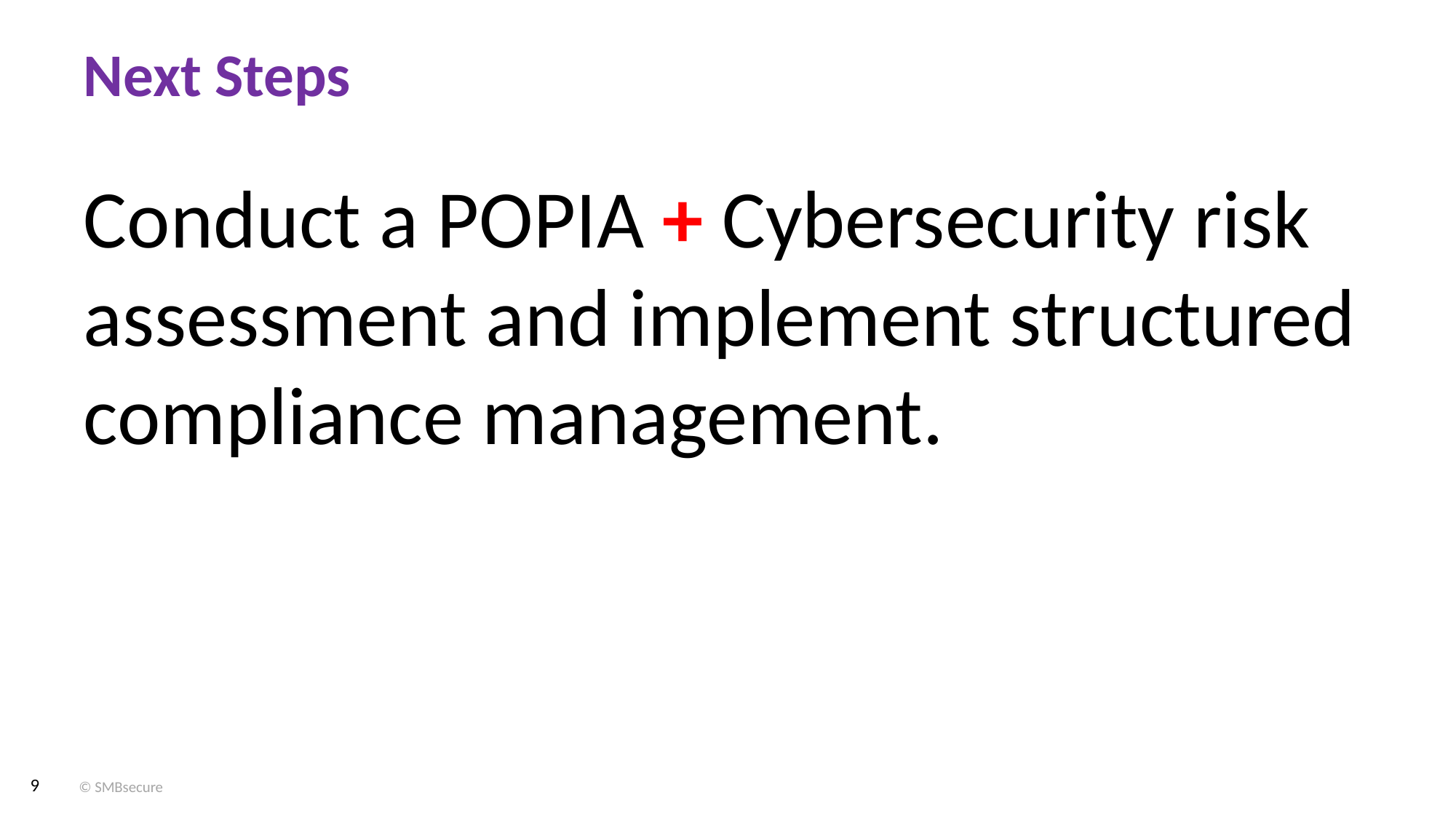

# Next Steps
Conduct a POPIA + Cybersecurity risk assessment and implement structured compliance management.